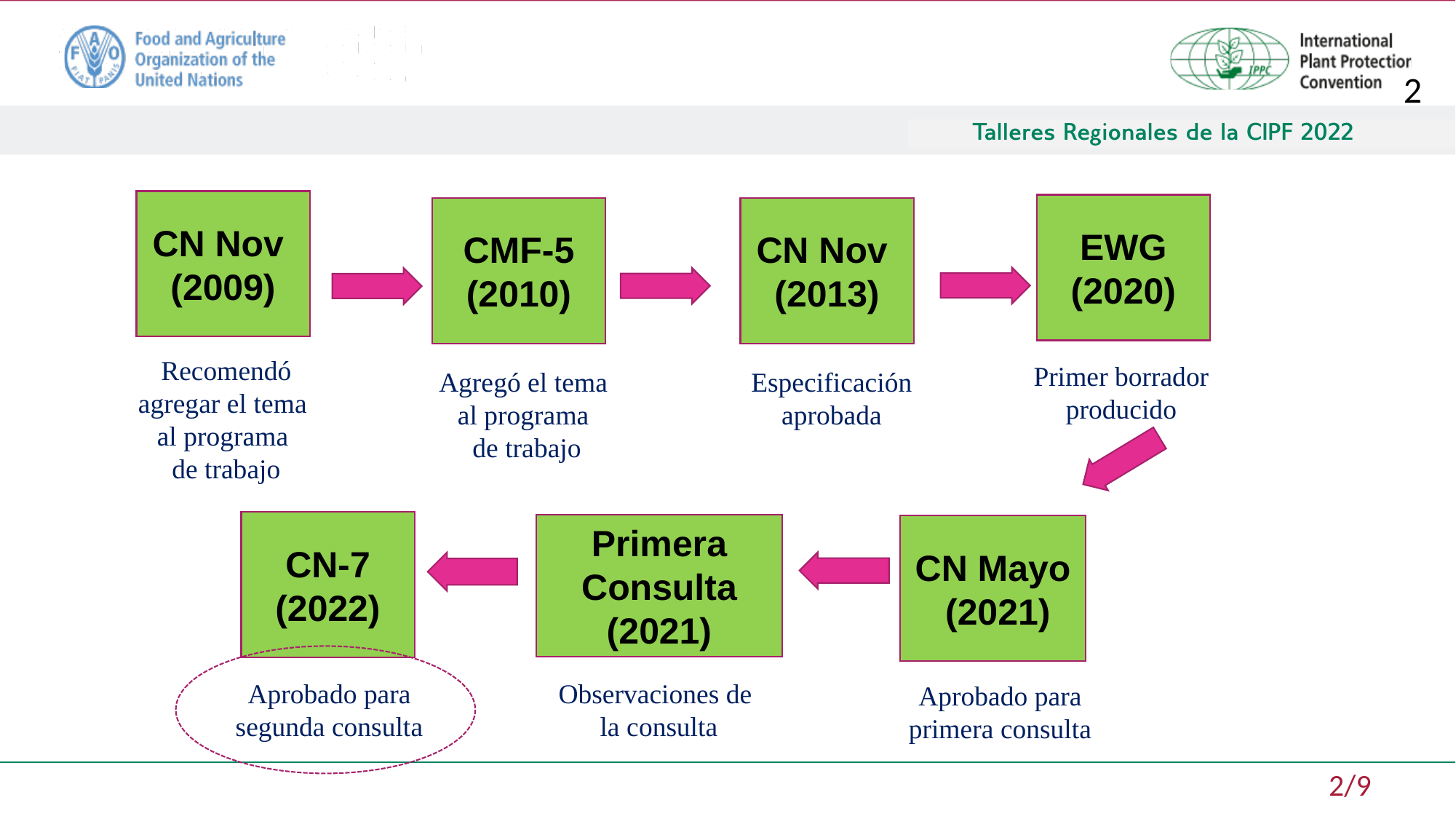

2
Talleres Regionales de la CIPF 2022
CN Nov  (2009)
EWG
(2020)
CMF-5 (2010)
CN Nov  (2013)

Recomendó agregar el tema
al programa
de trabajo
Primer borrador producido
Especificación
aprobada
Agregó el tema
al programa
de trabajo

CN-7 (2022)
Primera
Consulta
(2021)
CN Mayo  (2021)

Aprobado para segunda consulta
Observaciones de
la consulta
Aprobado para primera consulta